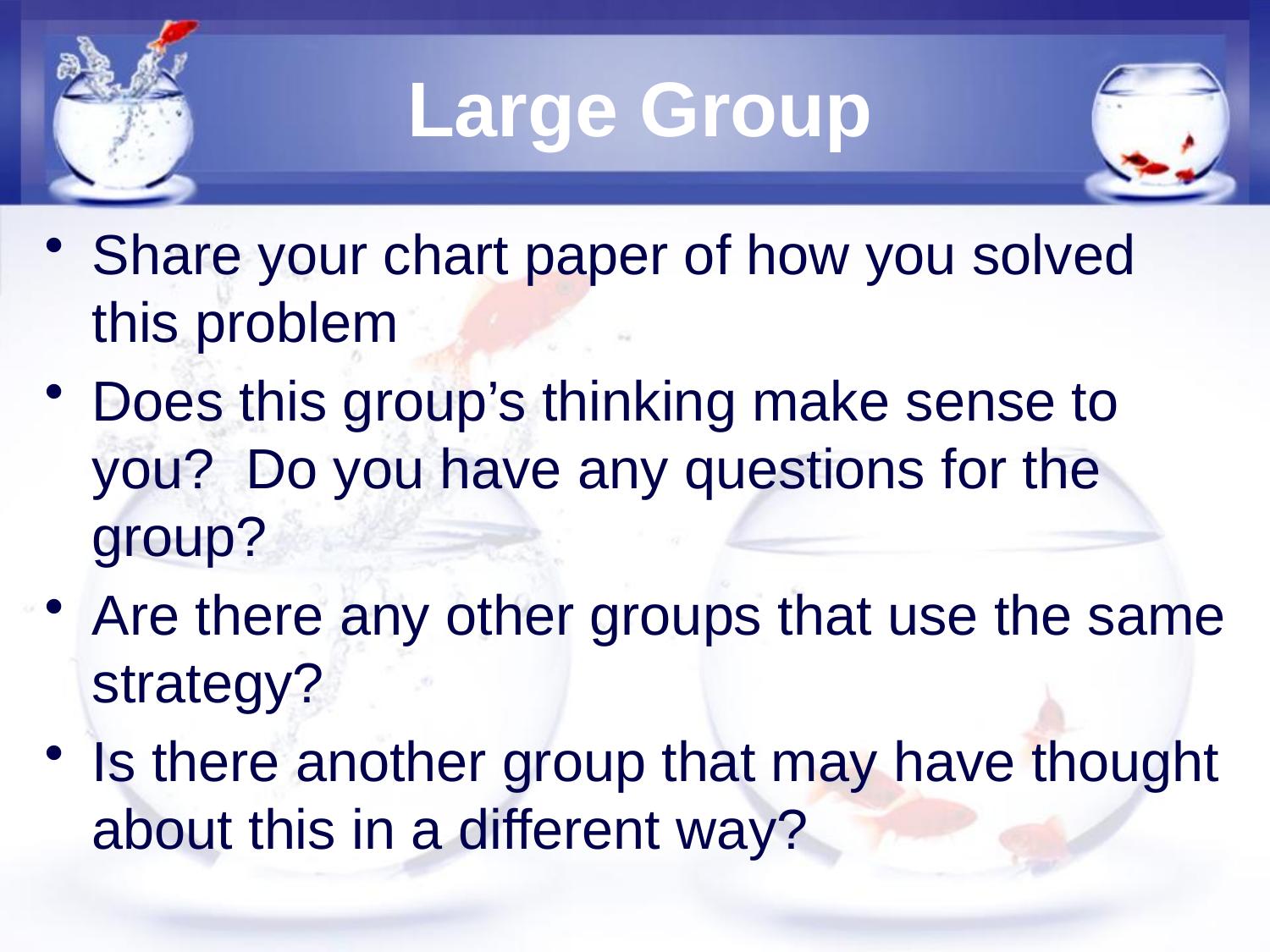

# Large Group
Share your chart paper of how you solved this problem
Does this group’s thinking make sense to you?  Do you have any questions for the group?
Are there any other groups that use the same strategy?
Is there another group that may have thought about this in a different way?